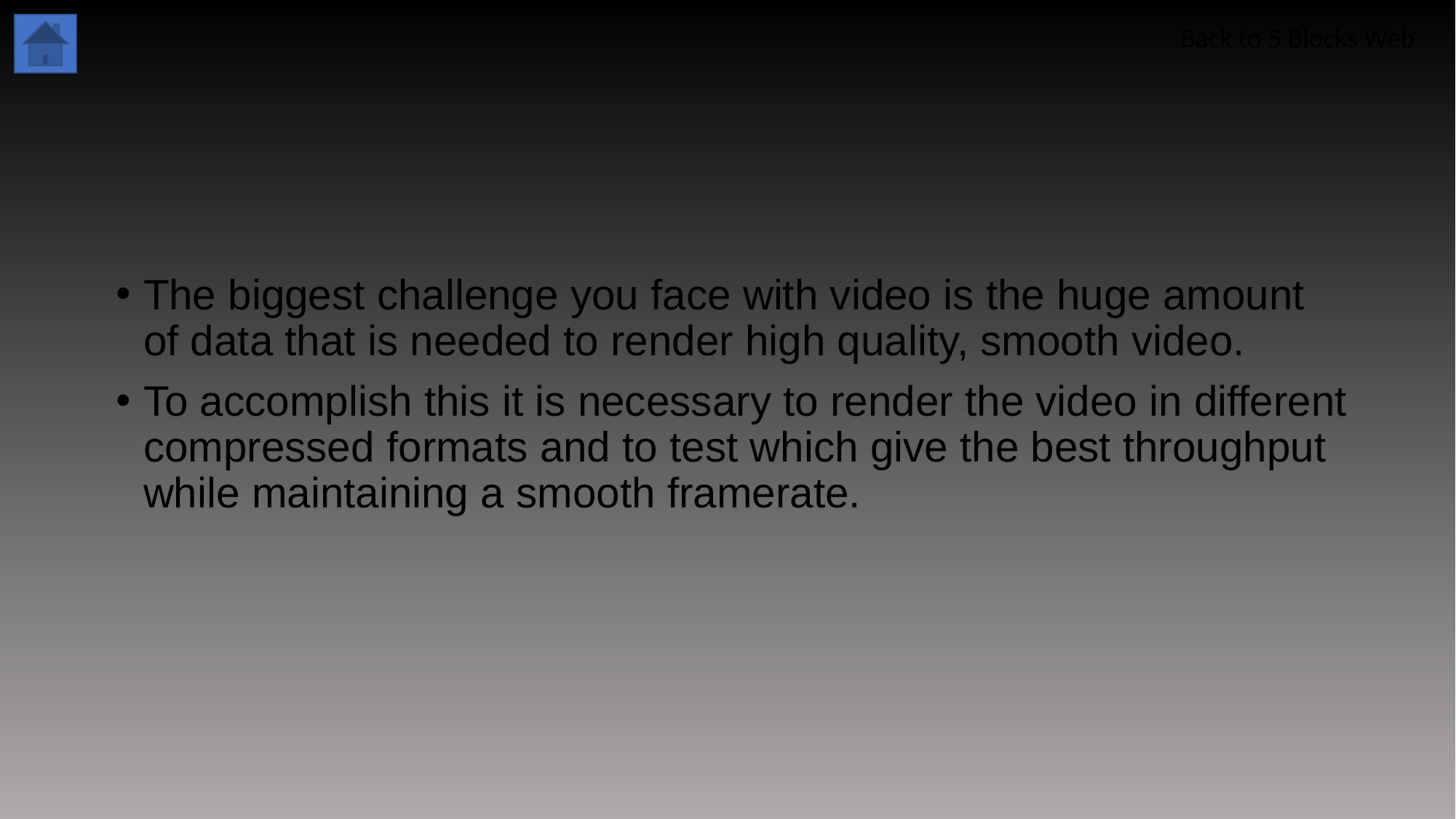

Back to 5 Blocks Web
The biggest challenge you face with video is the huge amount of data that is needed to render high quality, smooth video.
To accomplish this it is necessary to render the video in different compressed formats and to test which give the best throughput while maintaining a smooth framerate.